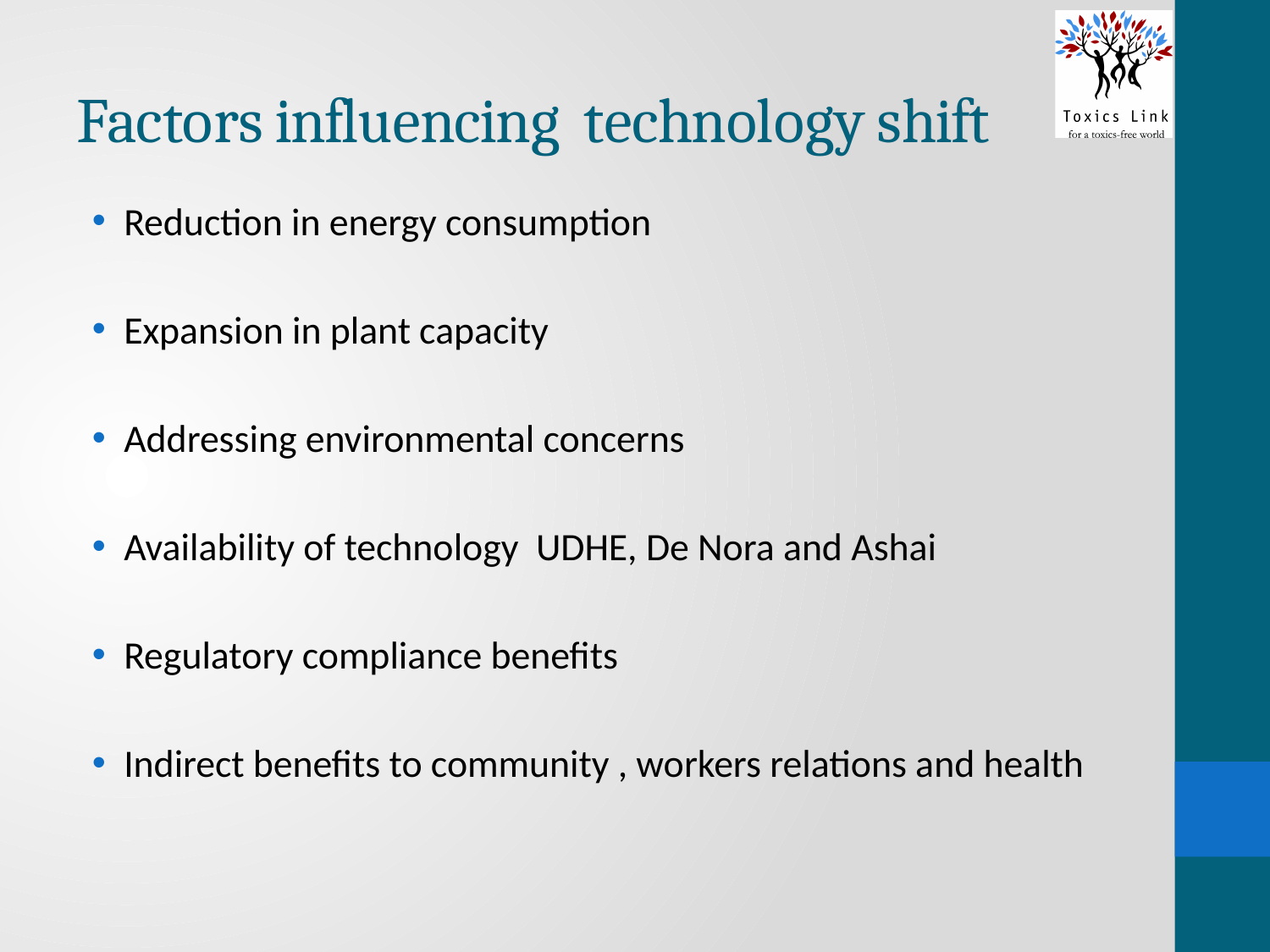

# Factors influencing  technology shift
Reduction in energy consumption

Expansion in plant capacity

Addressing environmental concerns

Availability of technology  UDHE, De Nora and Ashai

Regulatory compliance benefits

Indirect benefits to community , workers relations and health